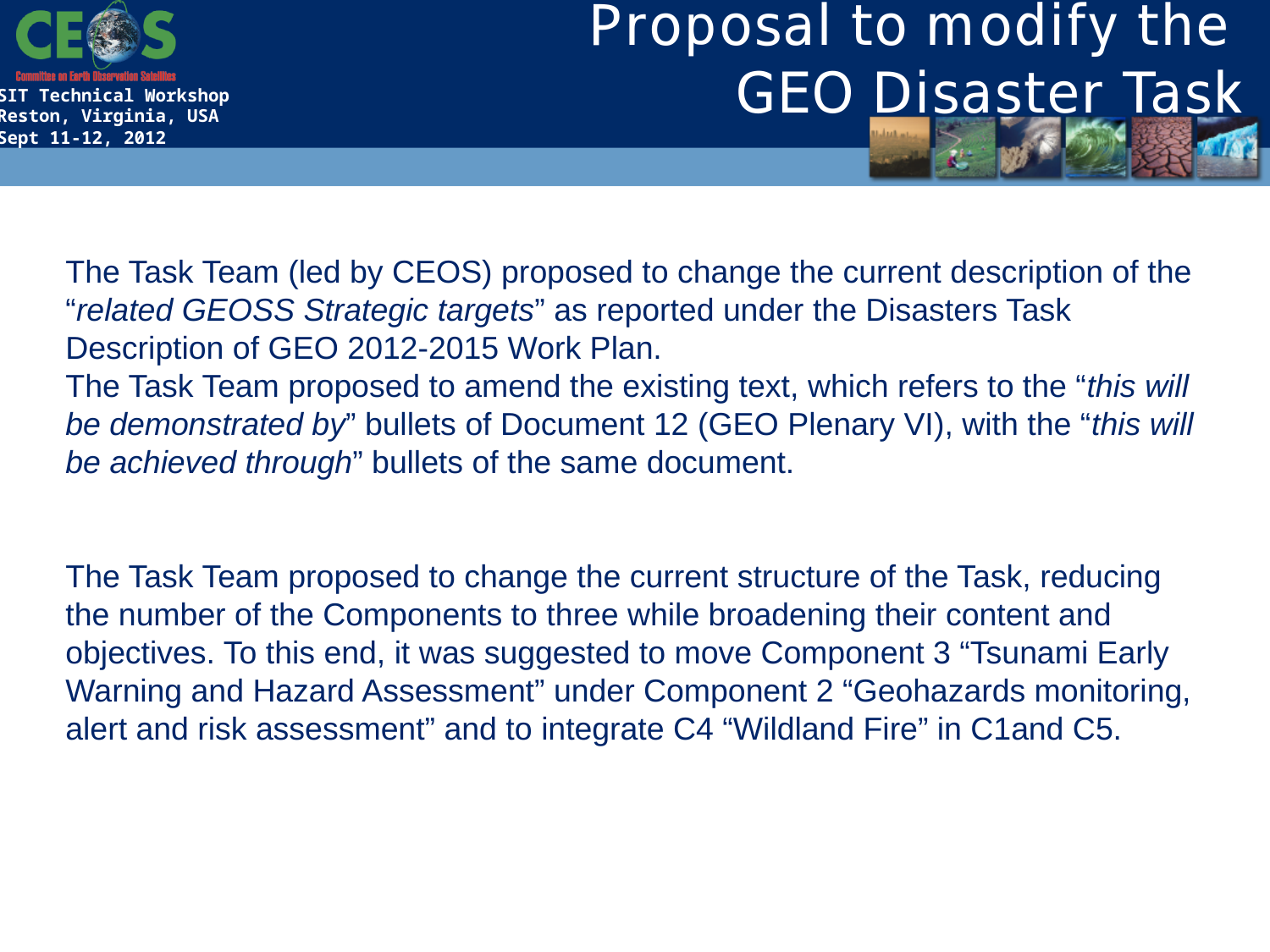

Proposal to modify the
GEO Disaster Task

The Task Team (led by CEOS) proposed to change the current description of the “related GEOSS Strategic targets” as reported under the Disasters Task Description of GEO 2012-2015 Work Plan.
The Task Team proposed to amend the existing text, which refers to the “this will be demonstrated by” bullets of Document 12 (GEO Plenary VI), with the “this will be achieved through” bullets of the same document.

The Task Team proposed to change the current structure of the Task, reducing the number of the Components to three while broadening their content and objectives. To this end, it was suggested to move Component 3 “Tsunami Early Warning and Hazard Assessment” under Component 2 “Geohazards monitoring, alert and risk assessment” and to integrate C4 “Wildland Fire” in C1and C5.